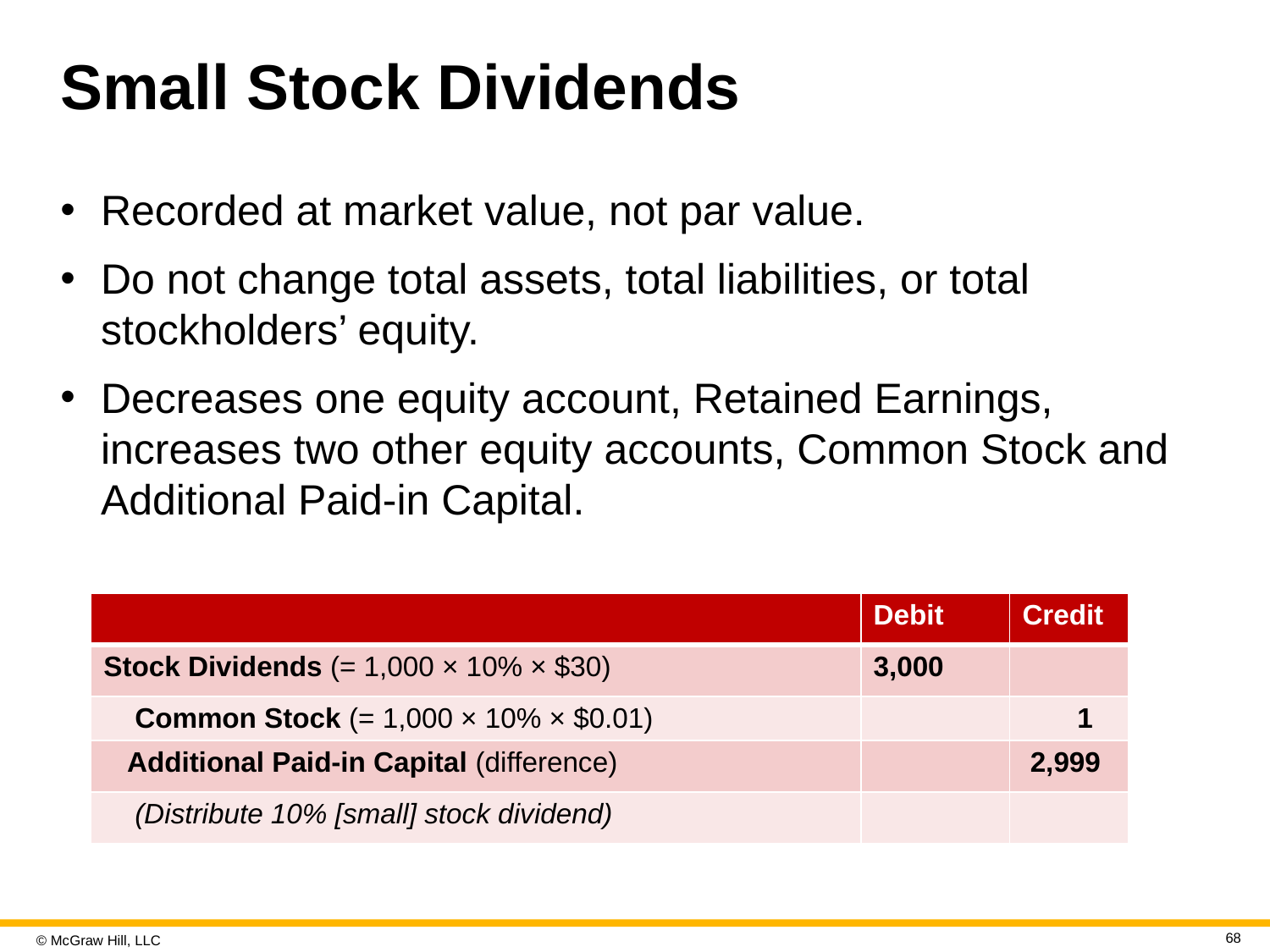

# Small Stock Dividends
Recorded at market value, not par value.
Do not change total assets, total liabilities, or total stockholders’ equity.
Decreases one equity account, Retained Earnings, increases two other equity accounts, Common Stock and Additional Paid-in Capital.
|  | Debit | Credit |
| --- | --- | --- |
| Stock Dividends (= 1,000 × 10% × $30) | 3,000 |  |
| Common Stock (= 1,000 × 10% × $0.01) |  | 1 |
| Additional Paid-in Capital (difference) |  | 2,999 |
| (Distribute 10% [small] stock dividend) |  |  |
68